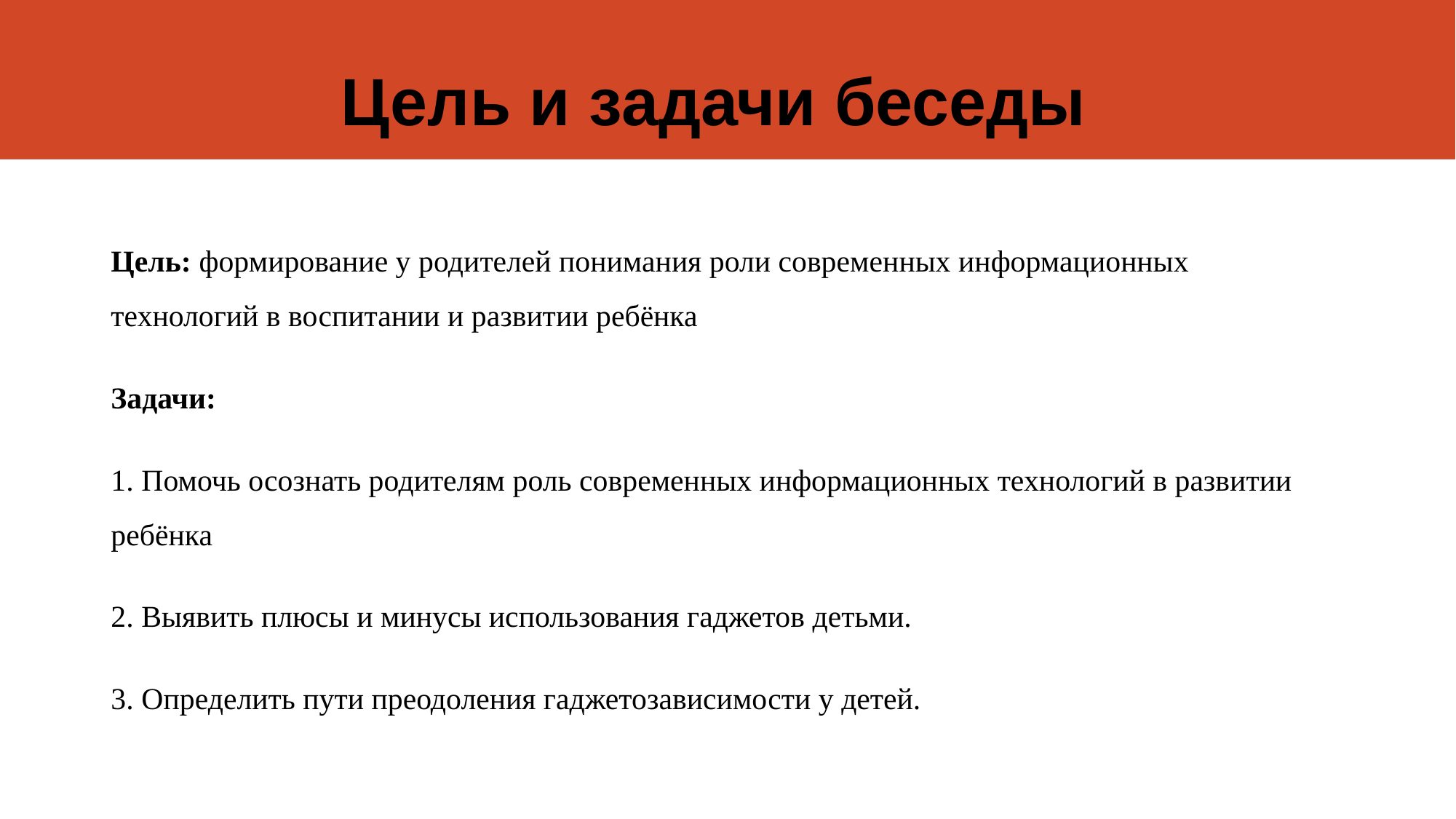

# Цель и задачи беседы
Цель: формирование у родителей понимания роли современных информационных технологий в воспитании и развитии ребёнка
Задачи:
1. Помочь осознать родителям роль современных информационных технологий в развитии ребёнка
2. Выявить плюсы и минусы использования гаджетов детьми.
3. Определить пути преодоления гаджетозависимости у детей.